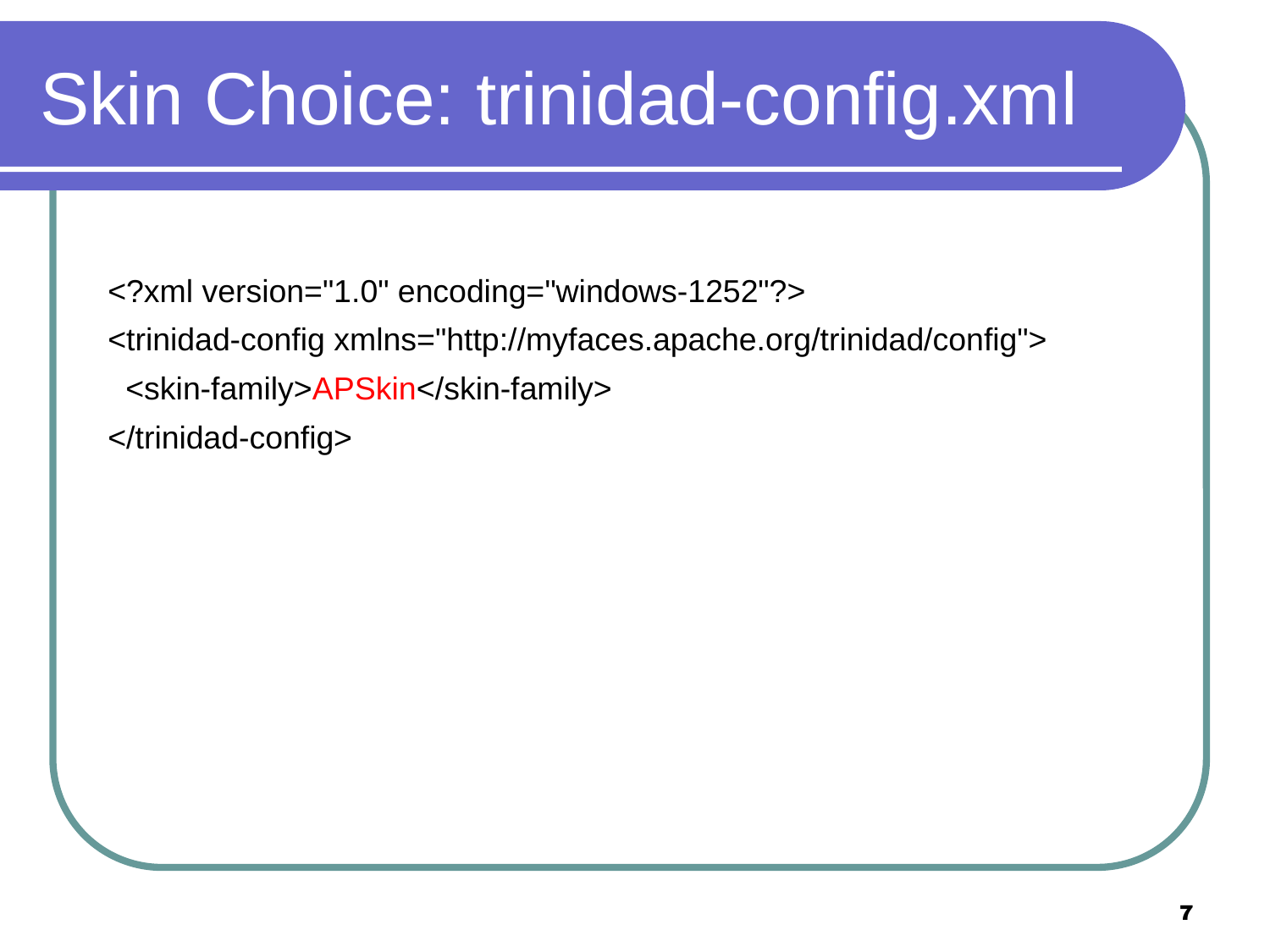

# Skin Choice: trinidad-config.xml
<?xml version="1.0" encoding="windows-1252"?>
<trinidad-config xmlns="http://myfaces.apache.org/trinidad/config">
  <skin-family>APSkin</skin-family>
</trinidad-config>
7